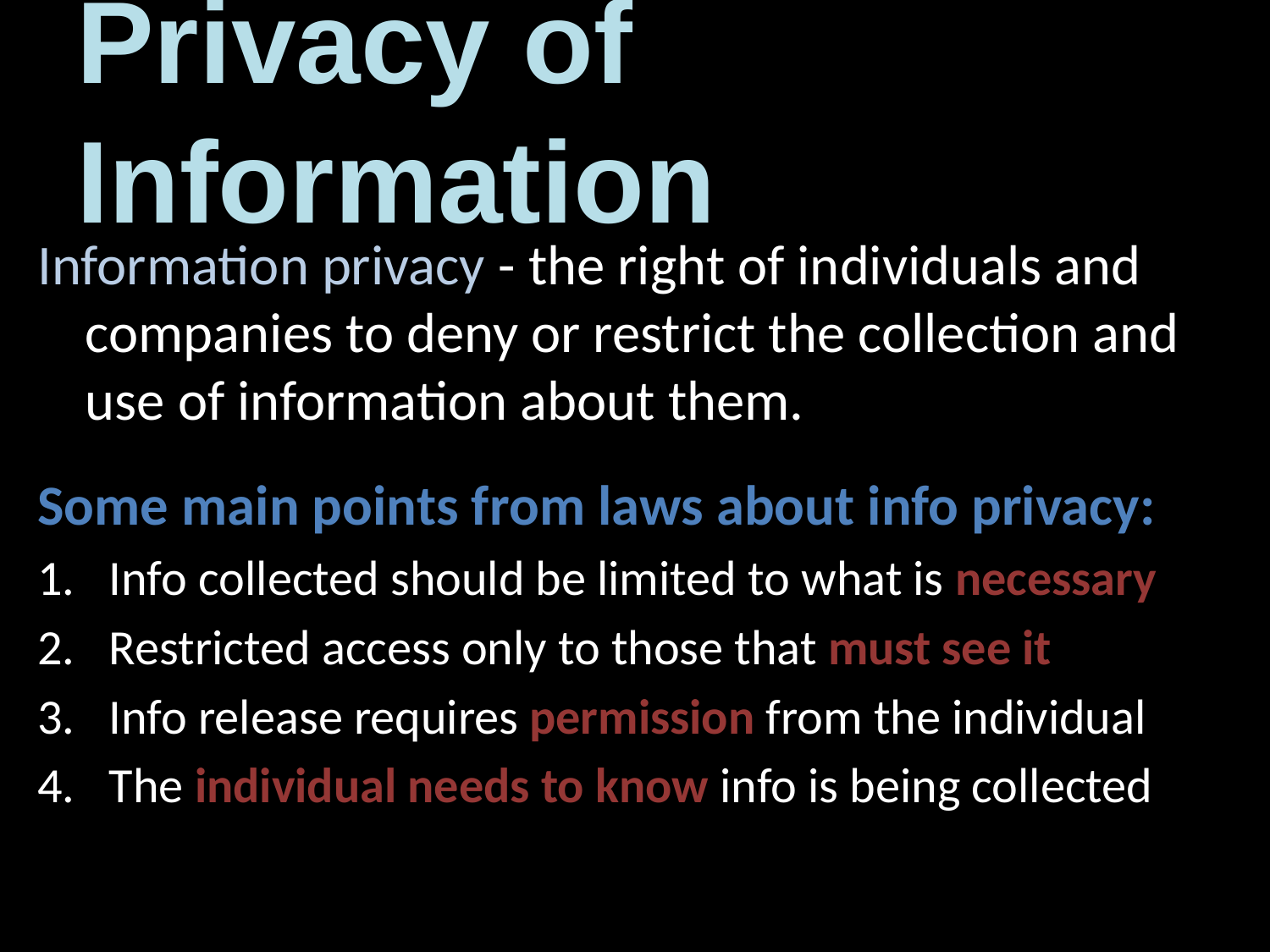

# Privacy of Information
Information privacy - the right of individuals and companies to deny or restrict the collection and use of information about them.

Some main points from laws about info privacy:
Info collected should be limited to what is necessary
Restricted access only to those that must see it
Info release requires permission from the individual
The individual needs to know info is being collected